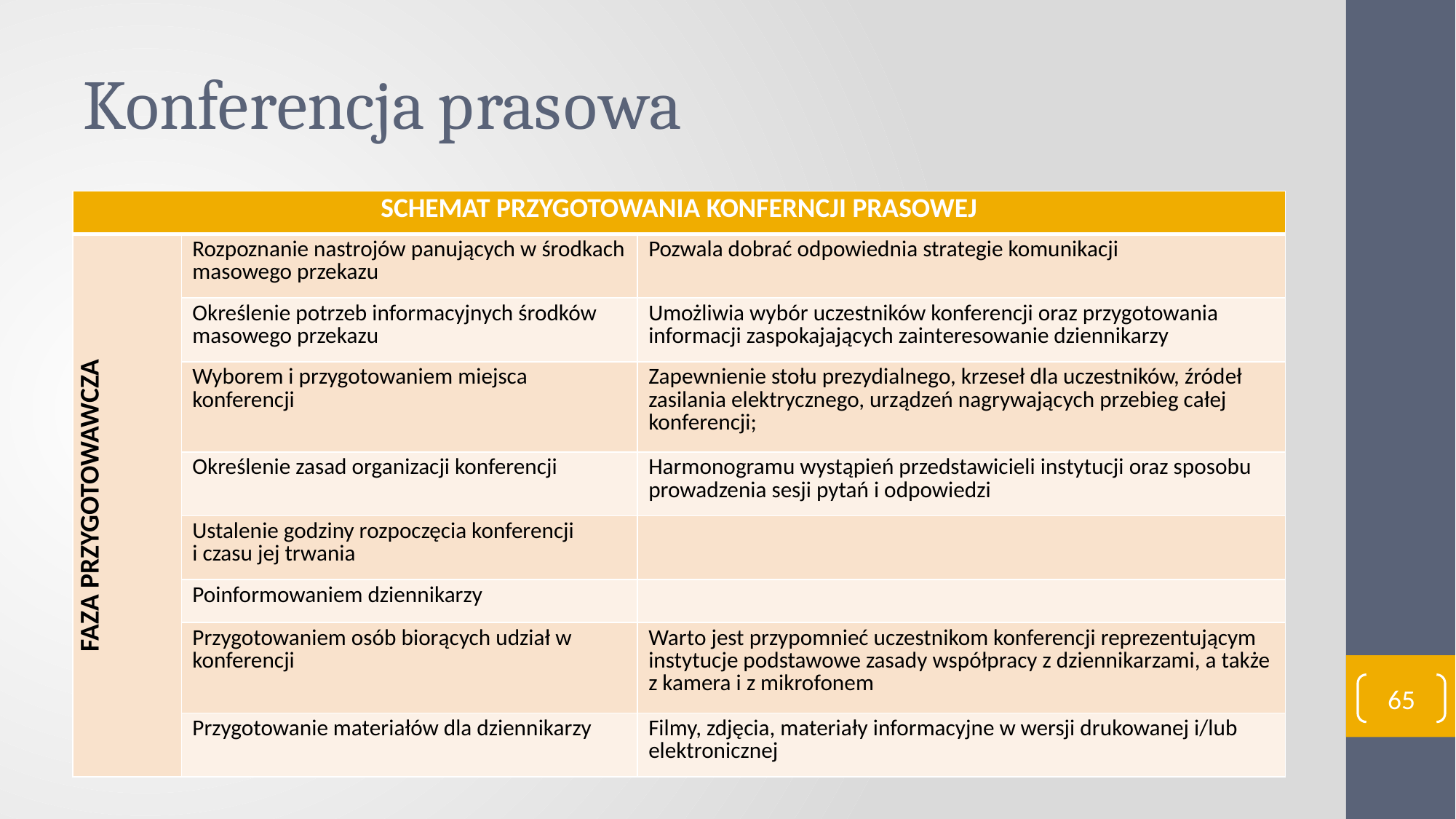

# Konferencja prasowa
| SCHEMAT PRZYGOTOWANIA KONFERNCJI PRASOWEJ |  |  |
| --- | --- | --- |
| FAZA PRZYGOTOWAWCZA | Rozpoznanie nastrojów panujących w środkach masowego przekazu | Pozwala dobrać odpowiednia strategie komunikacji |
|  | Określenie potrzeb informacyjnych środków masowego przekazu | Umożliwia wybór uczestników konferencji oraz przygotowania informacji zaspokajających zainteresowanie dziennikarzy |
|  | Wyborem i przygotowaniem miejsca konferencji | Zapewnienie stołu prezydialnego, krzeseł dla uczestników, źródeł zasilania elektrycznego, urządzeń nagrywających przebieg całej konferencji; |
|  | Określenie zasad organizacji konferencji | Harmonogramu wystąpień przedstawicieli instytucji oraz sposobu prowadzenia sesji pytań i odpowiedzi |
|  | Ustalenie godziny rozpoczęcia konferencji i czasu jej trwania |  |
|  | Poinformowaniem dziennikarzy |  |
|  | Przygotowaniem osób biorących udział w konferencji | Warto jest przypomnieć uczestnikom konferencji reprezentującym instytucje podstawowe zasady współpracy z dziennikarzami, a także z kamera i z mikrofonem |
|  | Przygotowanie materiałów dla dziennikarzy | Filmy, zdjęcia, materiały informacyjne w wersji drukowanej i/lub elektronicznej |
65